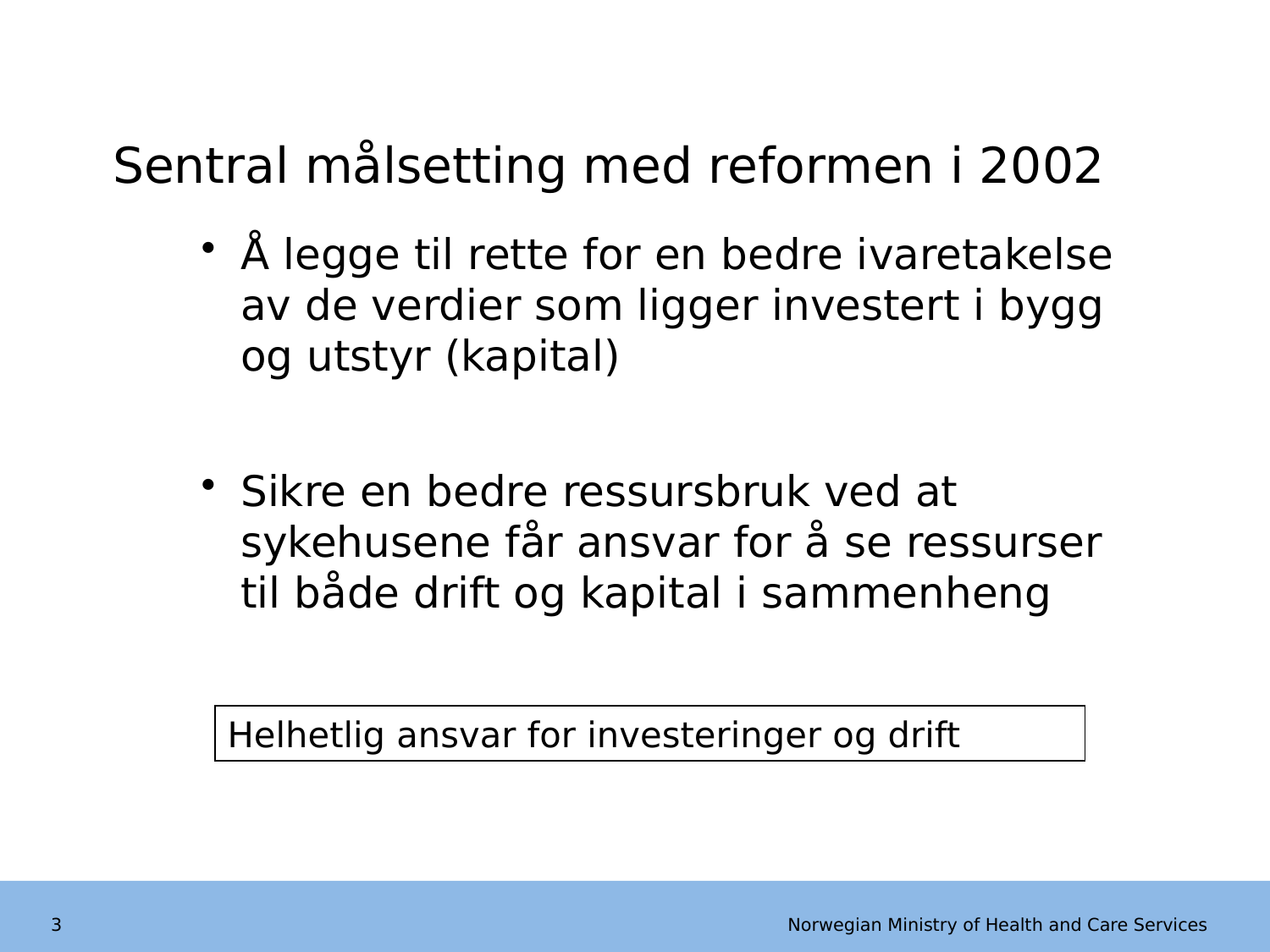

# Sentral målsetting med reformen i 2002
Å legge til rette for en bedre ivaretakelse av de verdier som ligger investert i bygg og utstyr (kapital)

Sikre en bedre ressursbruk ved at sykehusene får ansvar for å se ressurser til både drift og kapital i sammenheng

Helhetlig ansvar for investeringer og drift
3